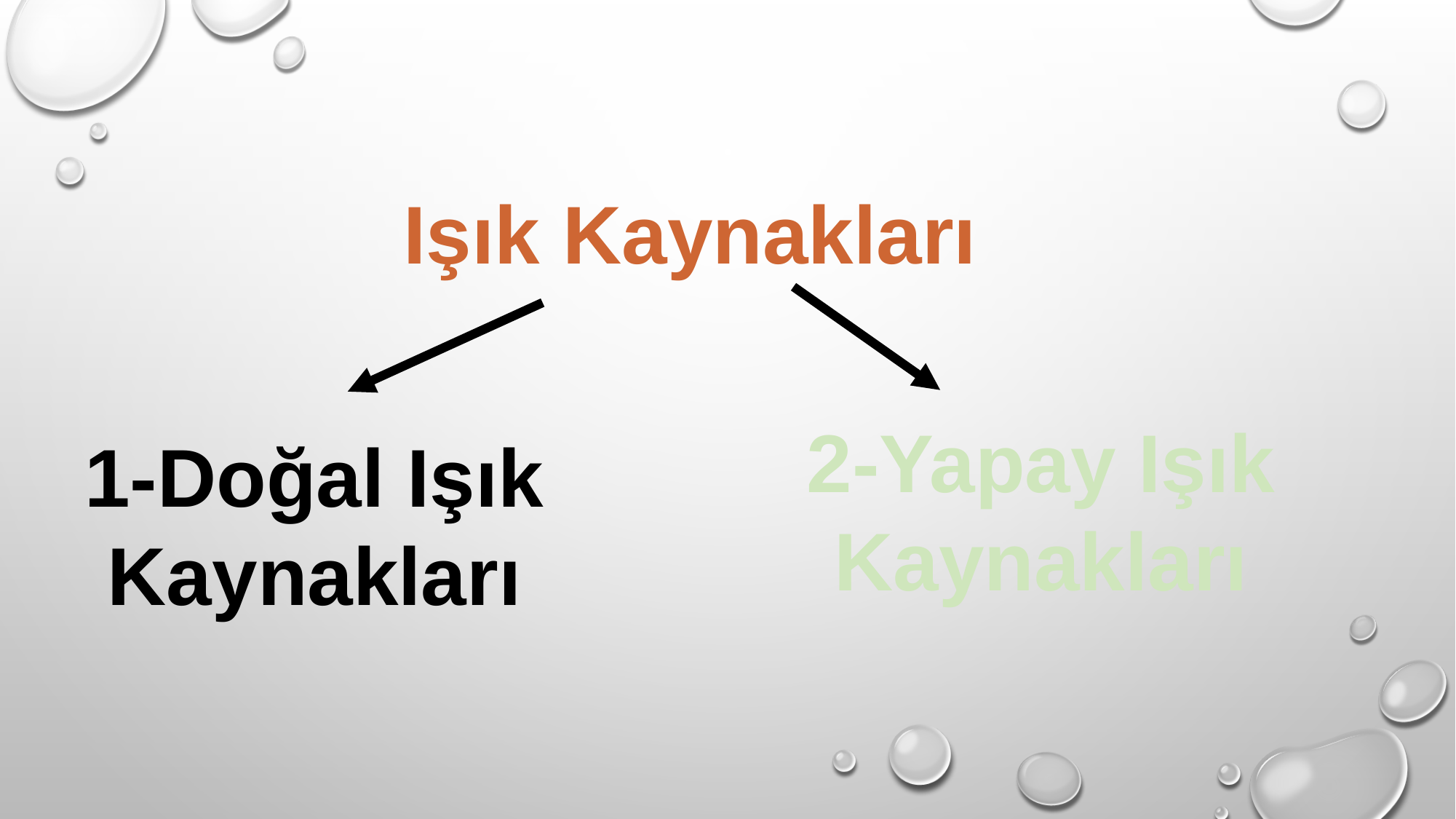

Işık Kaynakları
2-Yapay Işık
Kaynakları
1-Doğal Işık
Kaynakları